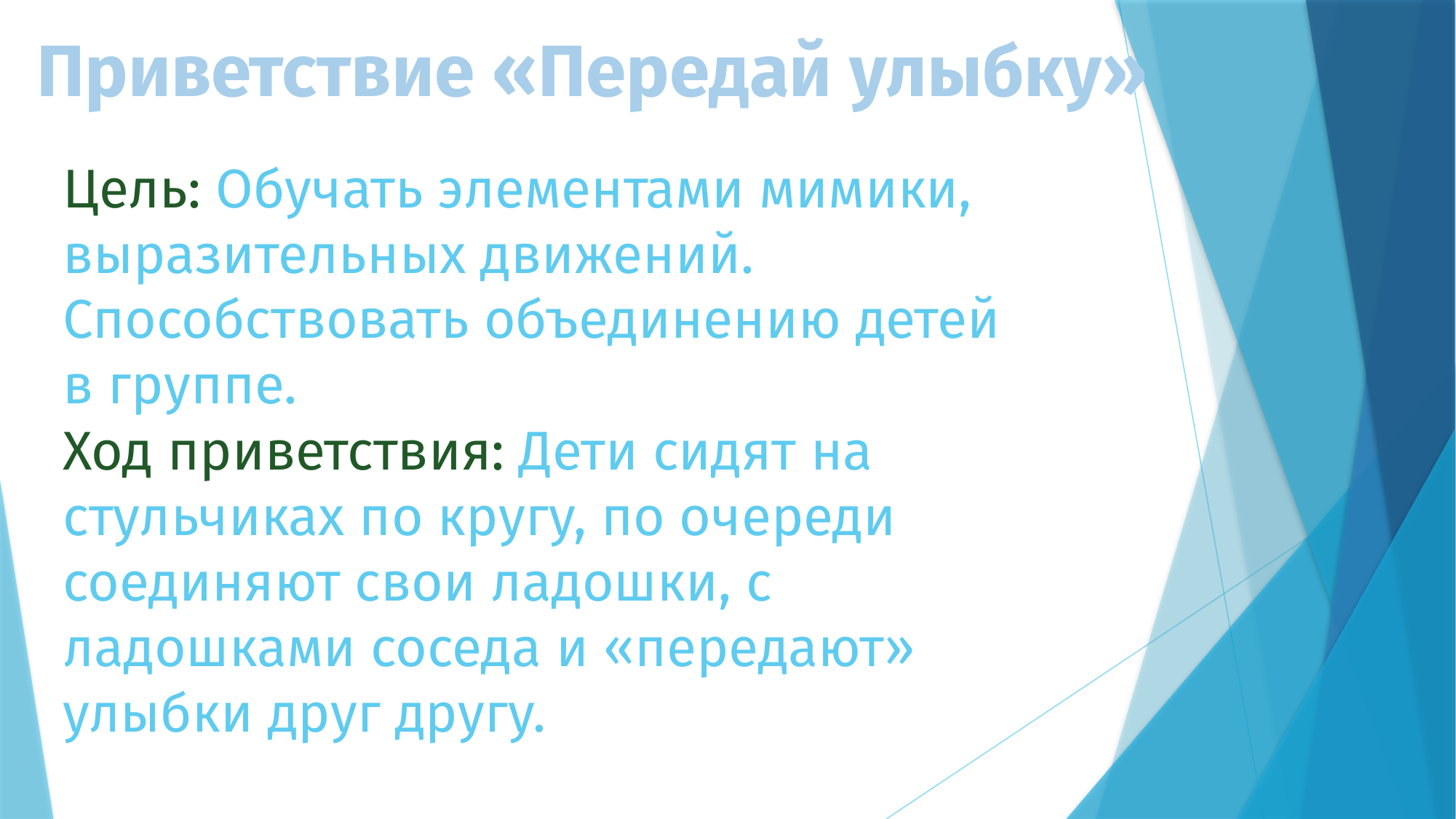

Приветствие «Передай улыбку»
Цель: Обучать элементами мимики, выразительных движений. Способствовать объединению детей в группе.
Ход приветствия: Дети сидят на стульчиках по кругу, по очереди соединяют свои ладошки, с ладошками соседа и «передают» улыбки друг другу.